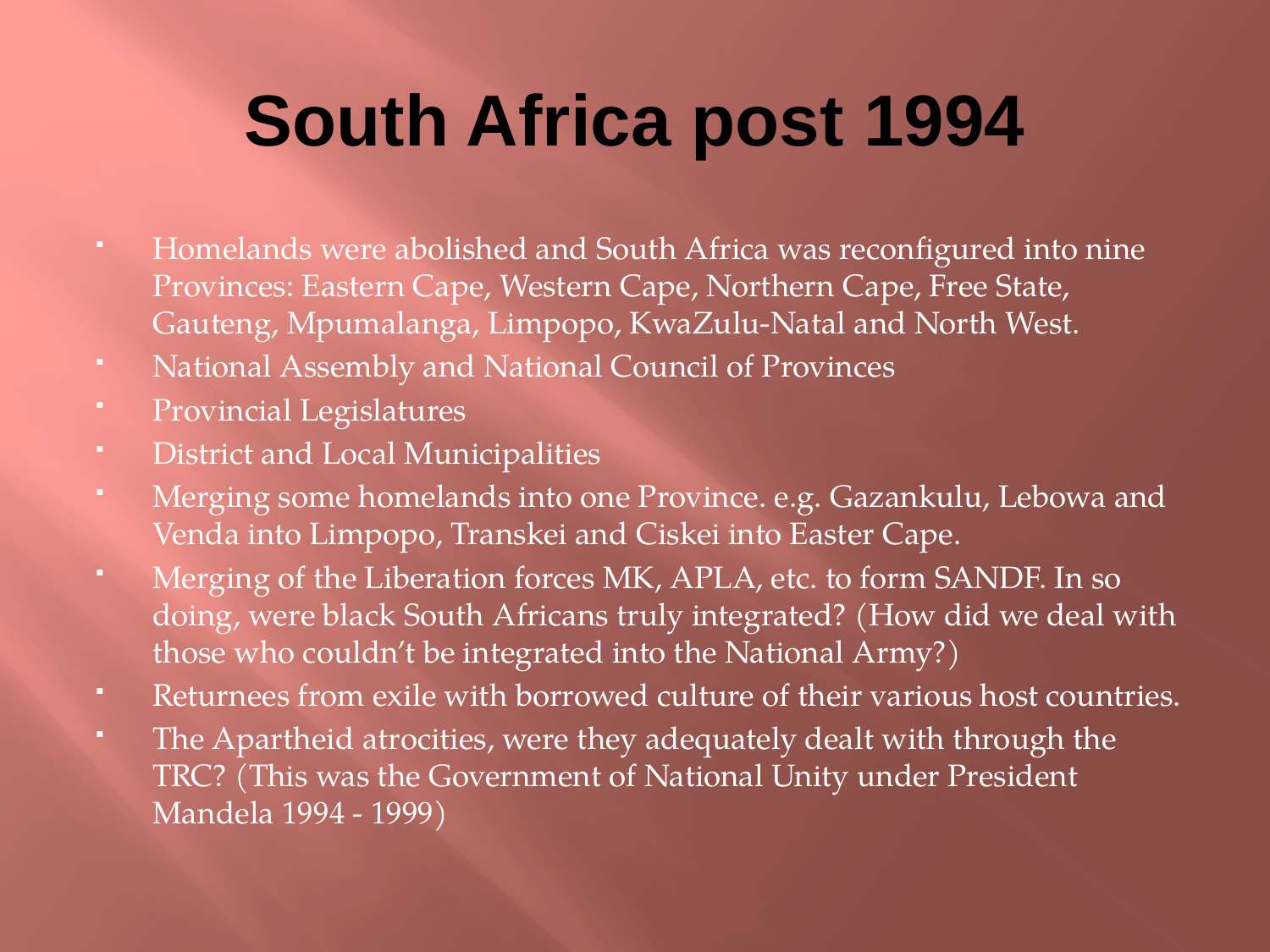

# South Africa post 1994
Homelands were abolished and South Africa was reconfigured into nine Provinces: Eastern Cape, Western Cape, Northern Cape, Free State, Gauteng, Mpumalanga, Limpopo, KwaZulu-Natal and North West.
National Assembly and National Council of Provinces
Provincial Legislatures
District and Local Municipalities
Merging some homelands into one Province. e.g. Gazankulu, Lebowa and Venda into Limpopo, Transkei and Ciskei into Easter Cape.
Merging of the Liberation forces MK, APLA, etc. to form SANDF. In so doing, were black South Africans truly integrated? (How did we deal with those who couldn’t be integrated into the National Army?)
Returnees from exile with borrowed culture of their various host countries.
The Apartheid atrocities, were they adequately dealt with through the TRC? (This was the Government of National Unity under President Mandela 1994 - 1999)